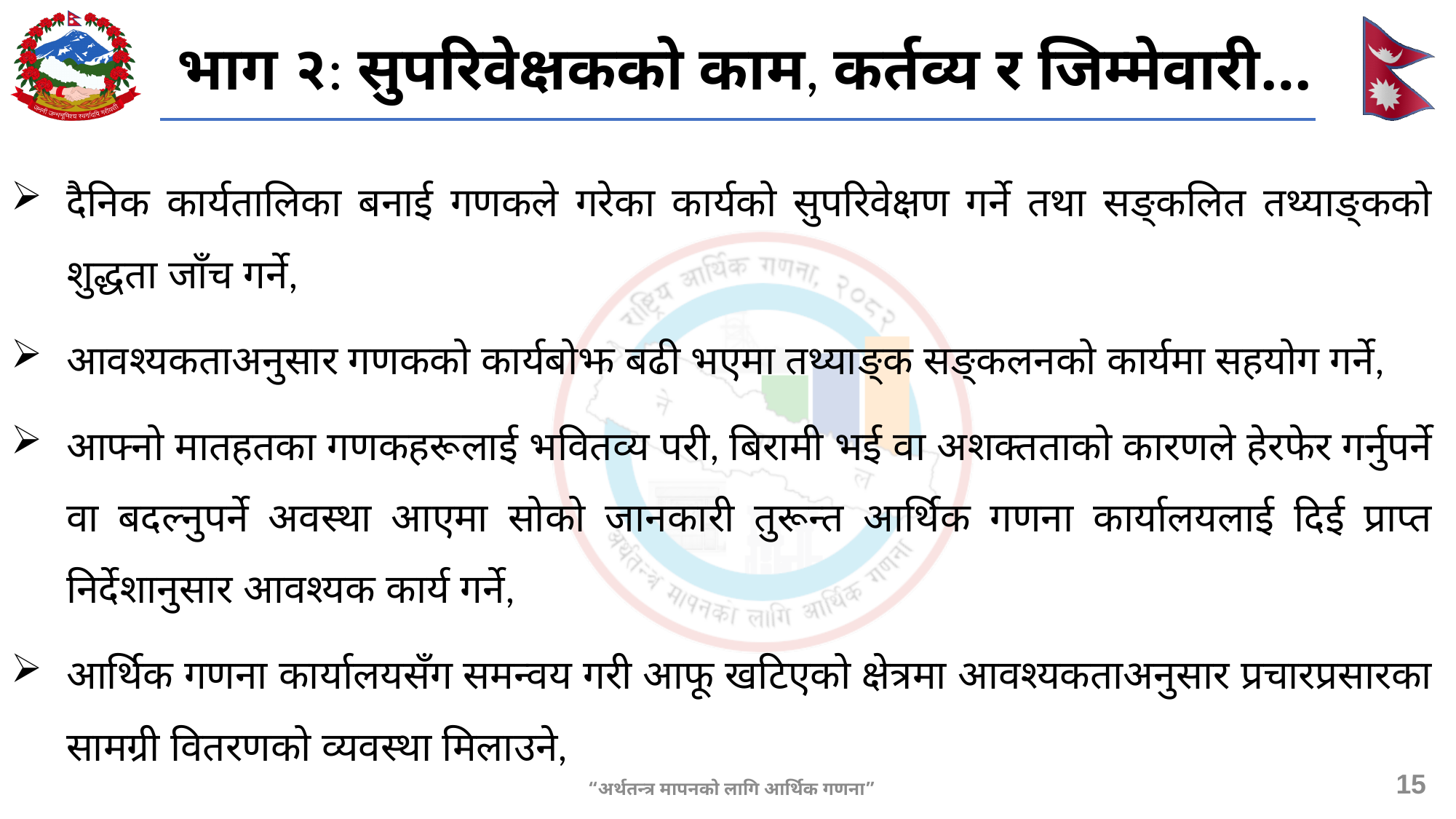

# भाग २: सुपरिवेक्षकको काम, कर्तव्य र जिम्मेवारी…
दैनिक कार्यतालिका बनाई गणकले गरेका कार्यको सुपरिवेक्षण गर्ने तथा सङ्कलित तथ्याङ्कको शुद्धता जाँच गर्ने,
आवश्यकताअनुसार गणकको कार्यबोझ बढी भएमा तथ्याङ्क सङ्कलनको कार्यमा सहयोग गर्ने,
आफ्नो मातहतका गणकहरूलाई भवितव्य परी, बिरामी भई वा अशक्तताको कारणले हेरफेर गर्नुपर्ने वा बदल्नुपर्ने अवस्था आएमा सोको जानकारी तुरून्त आर्थिक गणना कार्यालयलाई दिई प्राप्त निर्देशानुसार आवश्यक कार्य गर्ने,
आर्थिक गणना कार्यालयसँग समन्वय गरी आफू खटिएको क्षेत्रमा आवश्यकताअनुसार प्रचारप्रसारका सामग्री वितरणको व्यवस्था मिलाउने,

15
“अर्थतन्त्र मापनको लागि आर्थिक गणना”